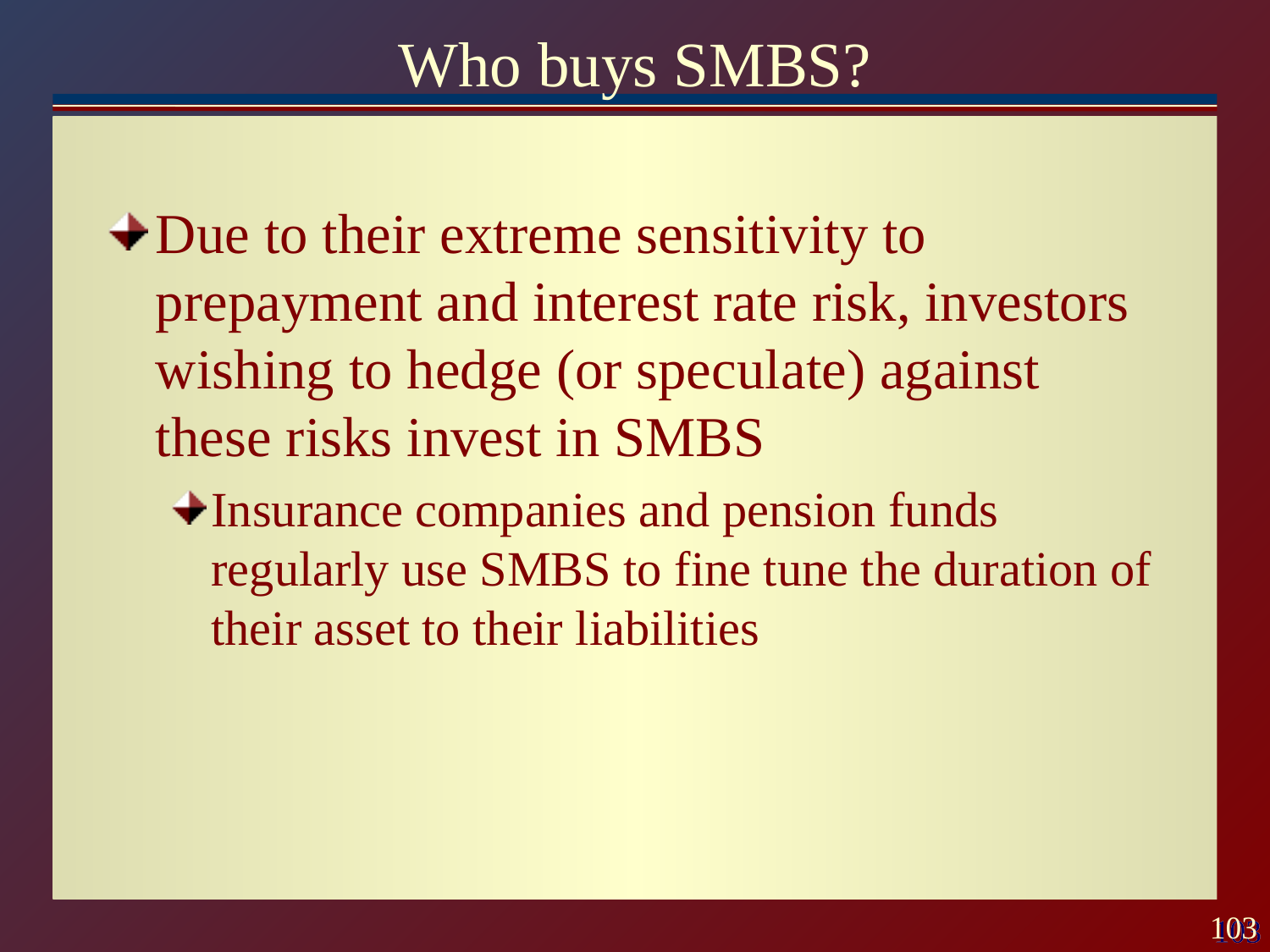

# Who buys SMBS?
Due to their extreme sensitivity to prepayment and interest rate risk, investors wishing to hedge (or speculate) against these risks invest in SMBS
Insurance companies and pension funds regularly use SMBS to fine tune the duration of their asset to their liabilities